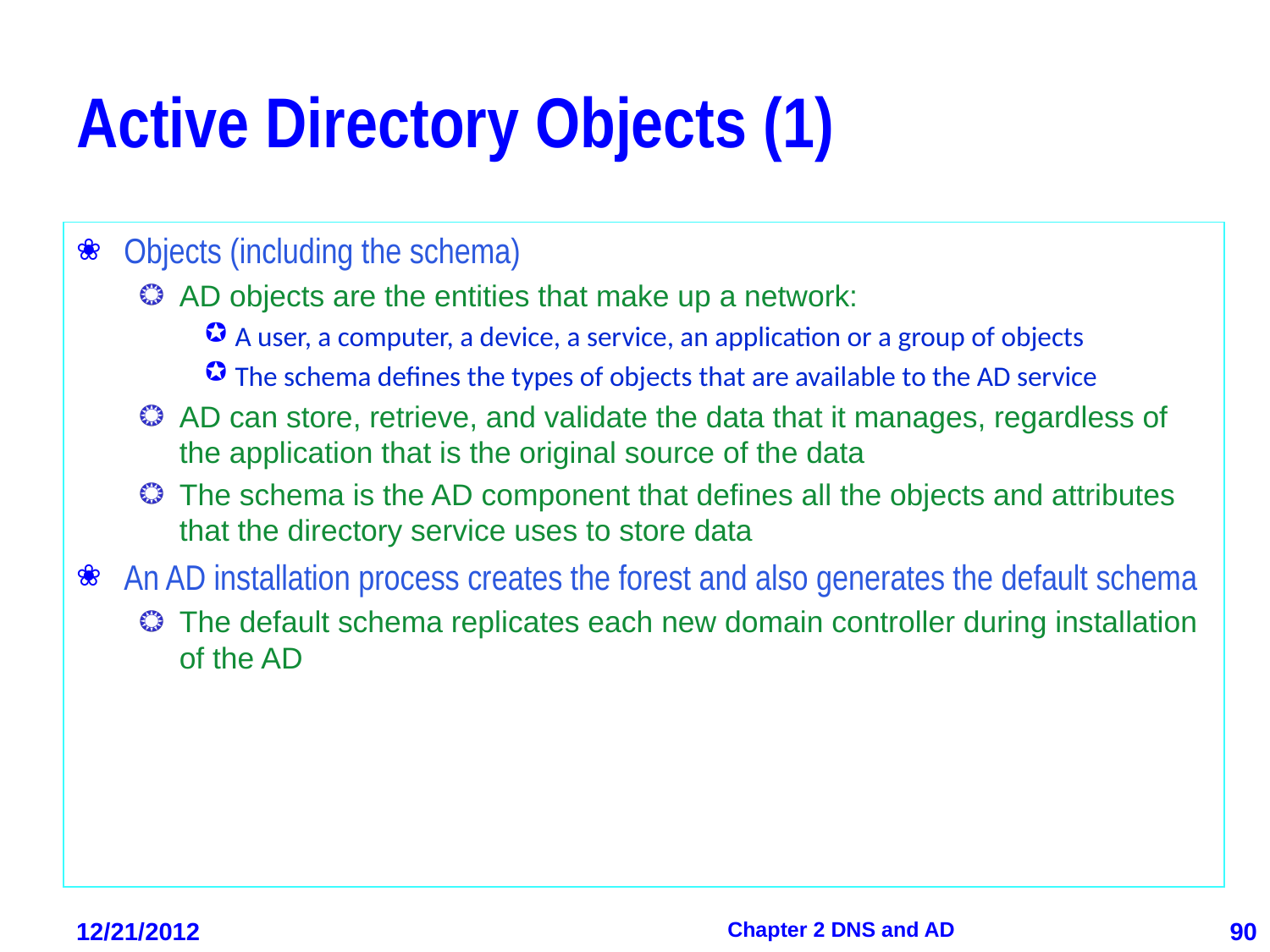

# Active Directory Objects (1)
Objects (including the schema)
AD objects are the entities that make up a network:
A user, a computer, a device, a service, an application or a group of objects
The schema defines the types of objects that are available to the AD service
AD can store, retrieve, and validate the data that it manages, regardless of the application that is the original source of the data
The schema is the AD component that defines all the objects and attributes that the directory service uses to store data
An AD installation process creates the forest and also generates the default schema
The default schema replicates each new domain controller during installation of the AD
12/21/2012
Chapter 2 DNS and AD
90